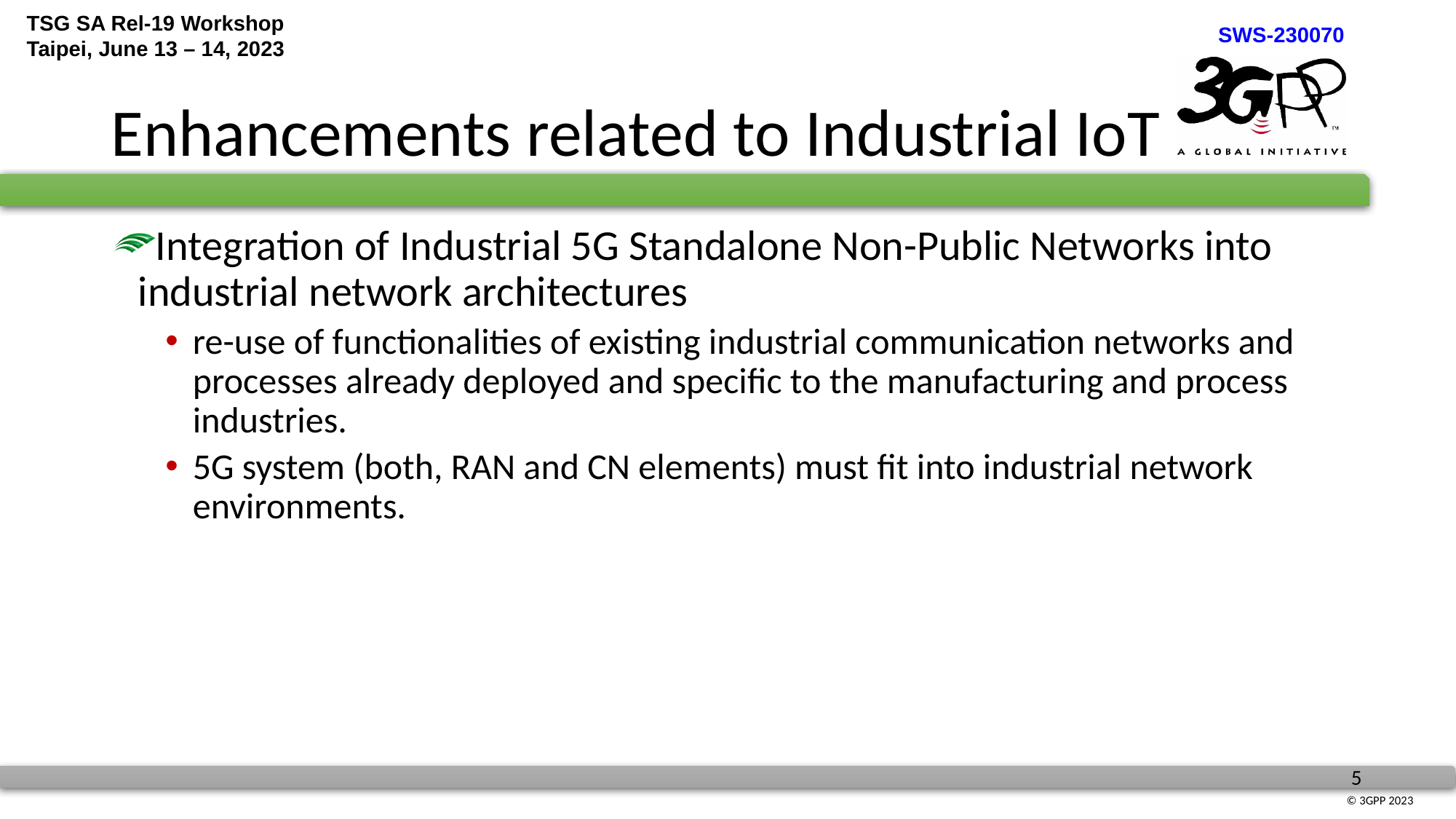

# Enhancements related to Industrial IoT
Integration of Industrial 5G Standalone Non-Public Networks into industrial network architectures
re-use of functionalities of existing industrial communication networks and processes already deployed and specific to the manufacturing and process industries.
5G system (both, RAN and CN elements) must fit into industrial network environments.